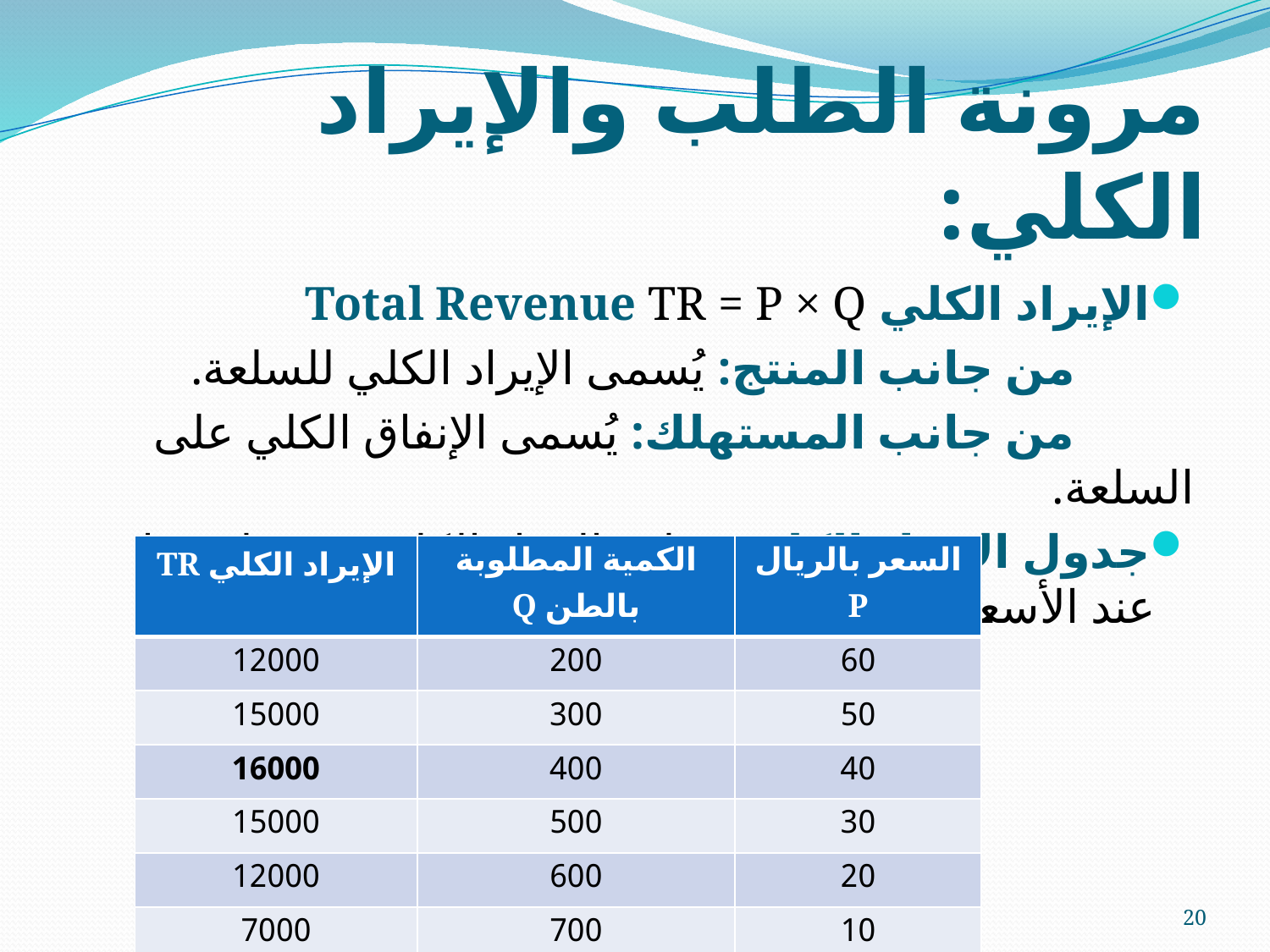

# مرونة الطلب والإيراد الكلي:
الإيراد الكلي Total Revenue TR = P × Q
          من جانب المنتج: يُسمى الإيراد الكلي للسلعة.
          من جانب المستهلك: يُسمى الإنفاق الكلي على السلعة.
جدول الإيراد الكلي: يظهر الإيراد الكلي من سلعة ما عند الأسعار والكميات المختلفة.

| الإيراد الكلي TR | الكمية المطلوبة بالطن Q | السعر بالريال P |
| --- | --- | --- |
| 12000 | 200 | 60 |
| 15000 | 300 | 50 |
| 16000 | 400 | 40 |
| 15000 | 500 | 30 |
| 12000 | 600 | 20 |
| 7000 | 700 | 10 |
20